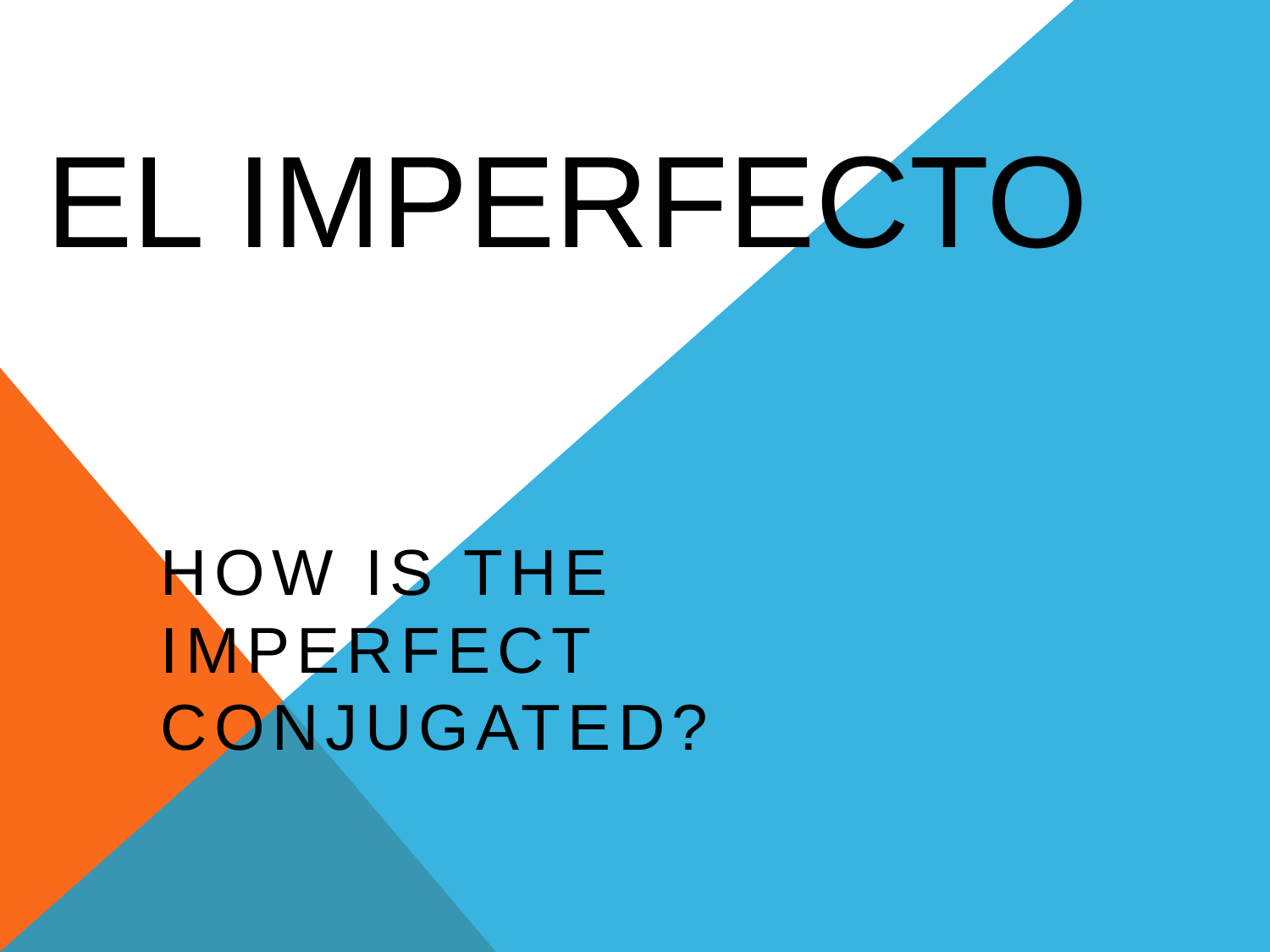

# El Imperfecto
How is the imperfect conjugated?